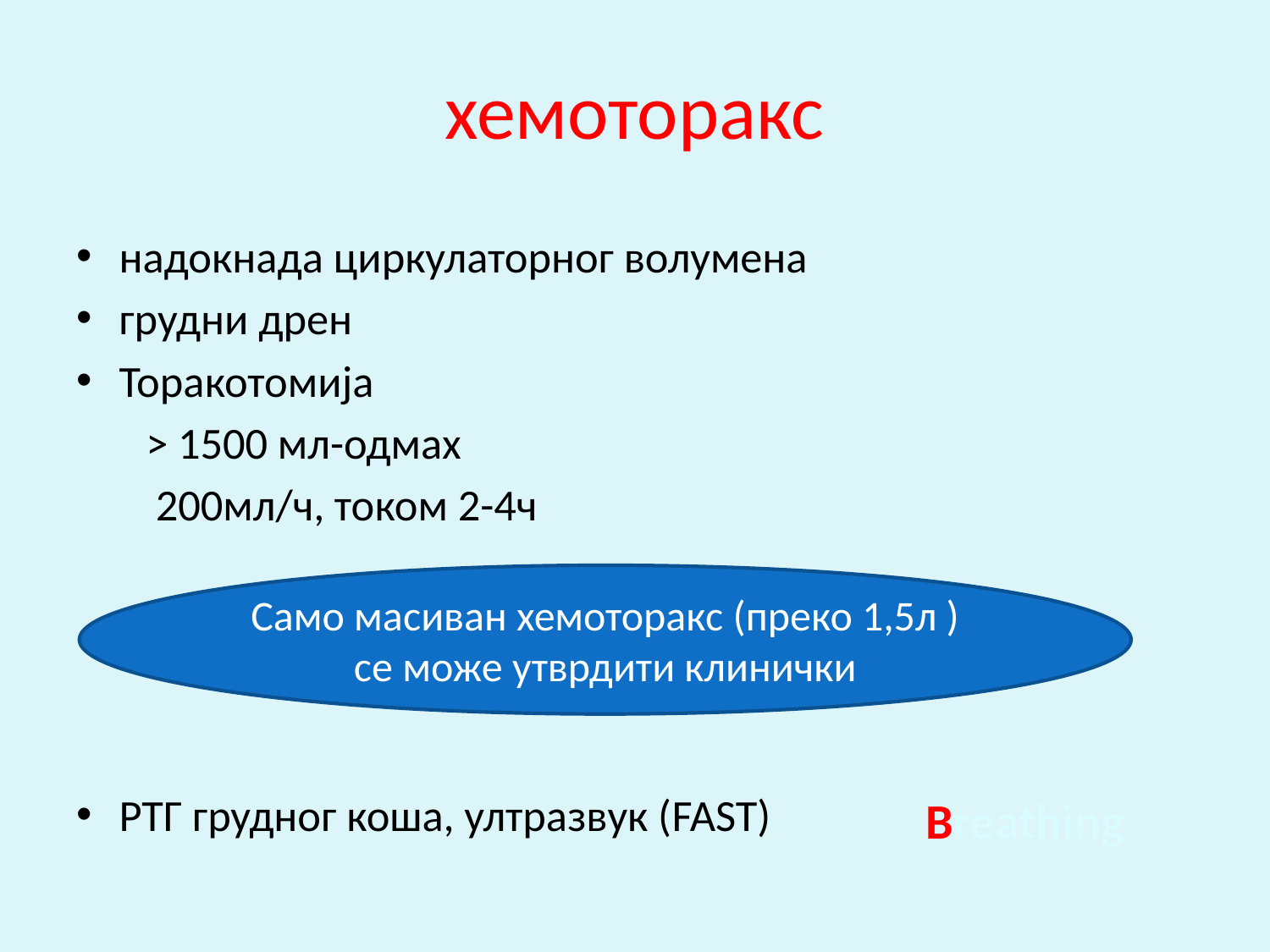

# хемоторакс
надокнада циркулаторног волумена
грудни дрен
Торакотомија
       > 1500 мл-одмах
        200мл/ч, током 2-4ч

РТГ грудног коша, ултразвук (FAST)

Само масиван хемоторакс (преко 1,5л ) се може утврдити клинички
Breathing